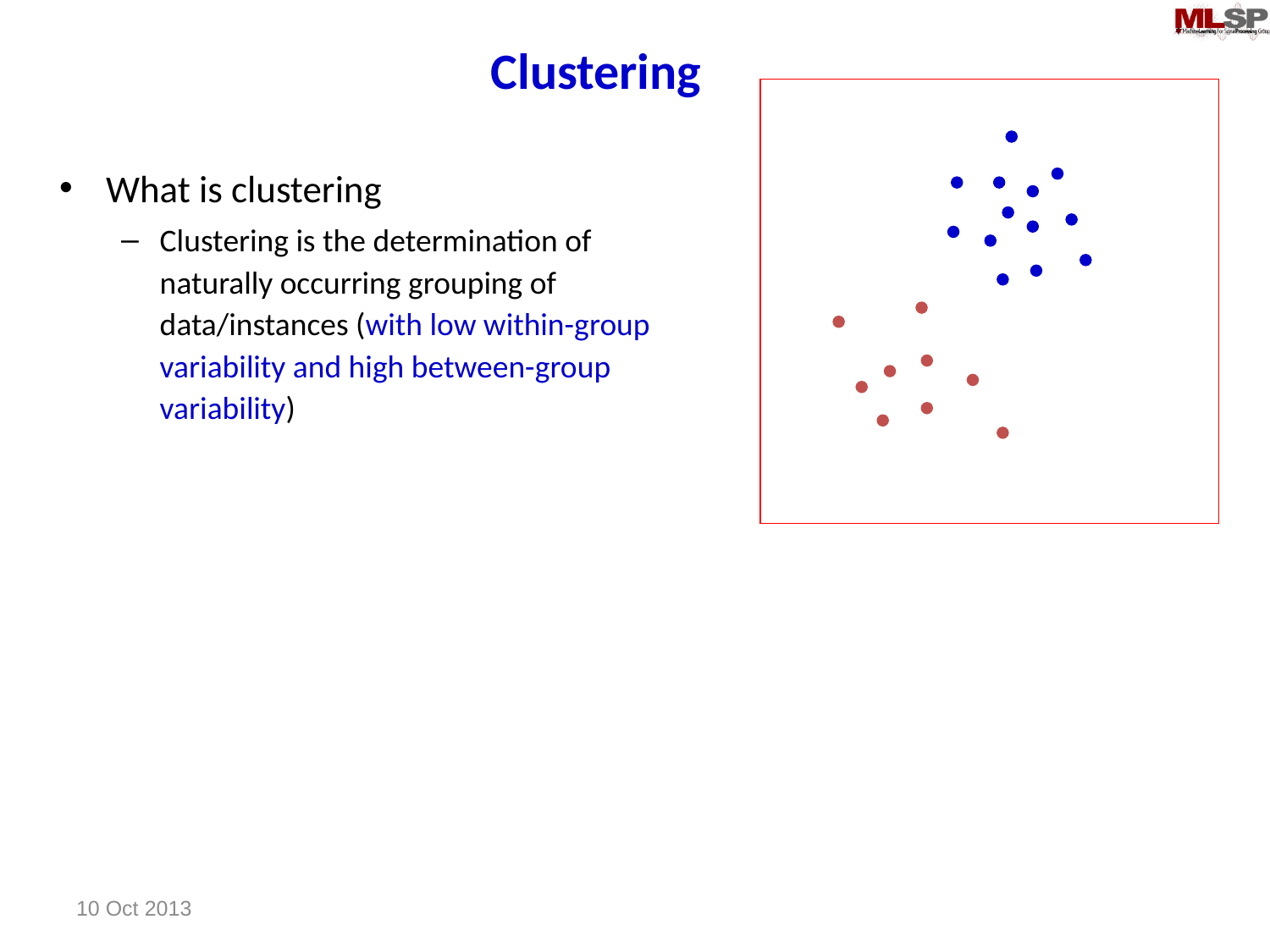

# Clustering

What is clustering
Clustering is the determination of naturally occurring grouping of data/instances (with low within-group variability and high between-group variability)

10 Oct 2013